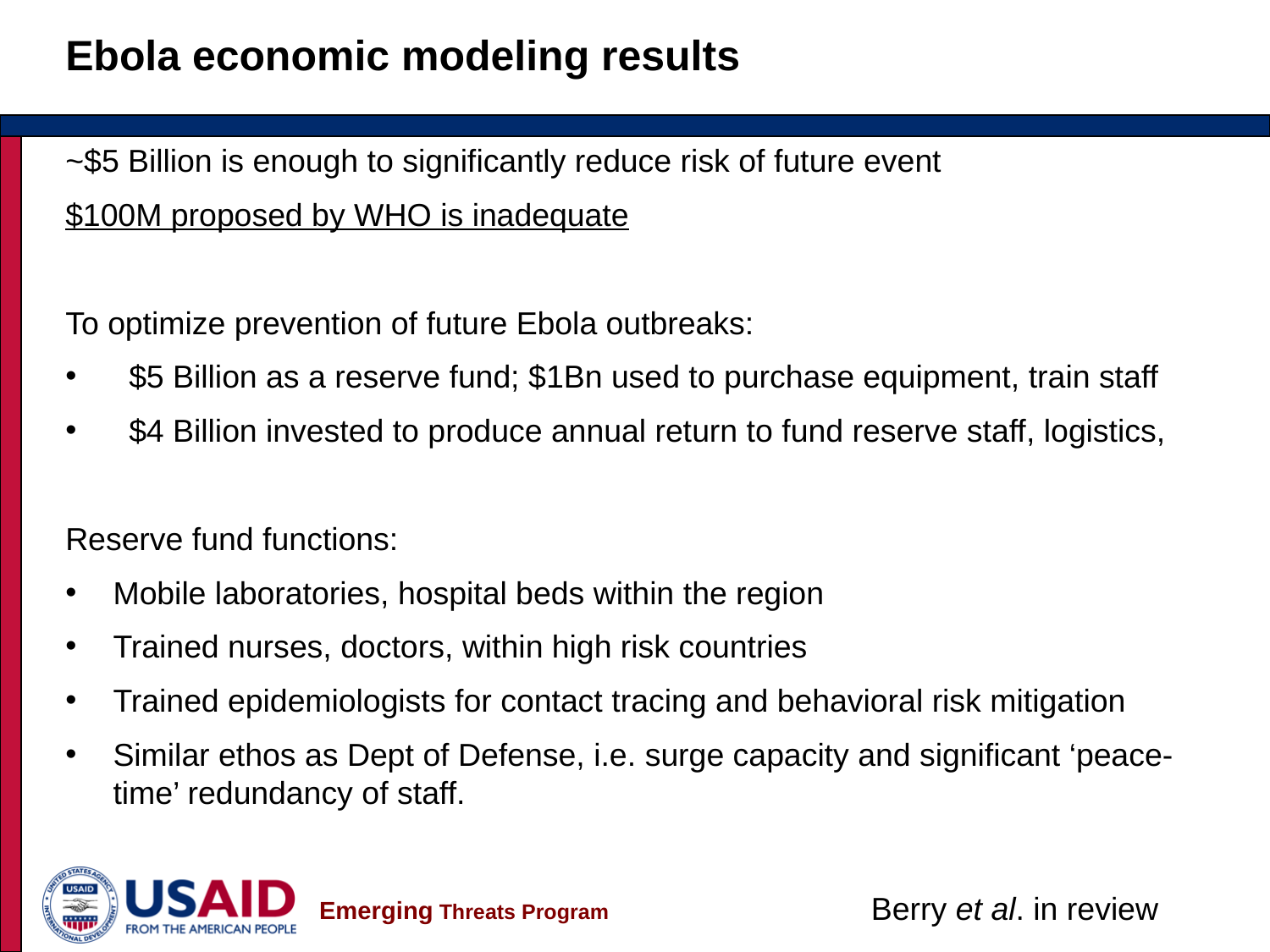

Ebola economic modeling results

~$5 Billion is enough to significantly reduce risk of future event
$100M proposed by WHO is inadequate

To optimize prevention of future Ebola outbreaks:
$5 Billion as a reserve fund; $1Bn used to purchase equipment, train staff
$4 Billion invested to produce annual return to fund reserve staff, logistics,

Reserve fund functions:
Mobile laboratories, hospital beds within the region
Trained nurses, doctors, within high risk countries
Trained epidemiologists for contact tracing and behavioral risk mitigation
Similar ethos as Dept of Defense, i.e. surge capacity and significant ‘peace-time’ redundancy of staff.
Berry et al. in review